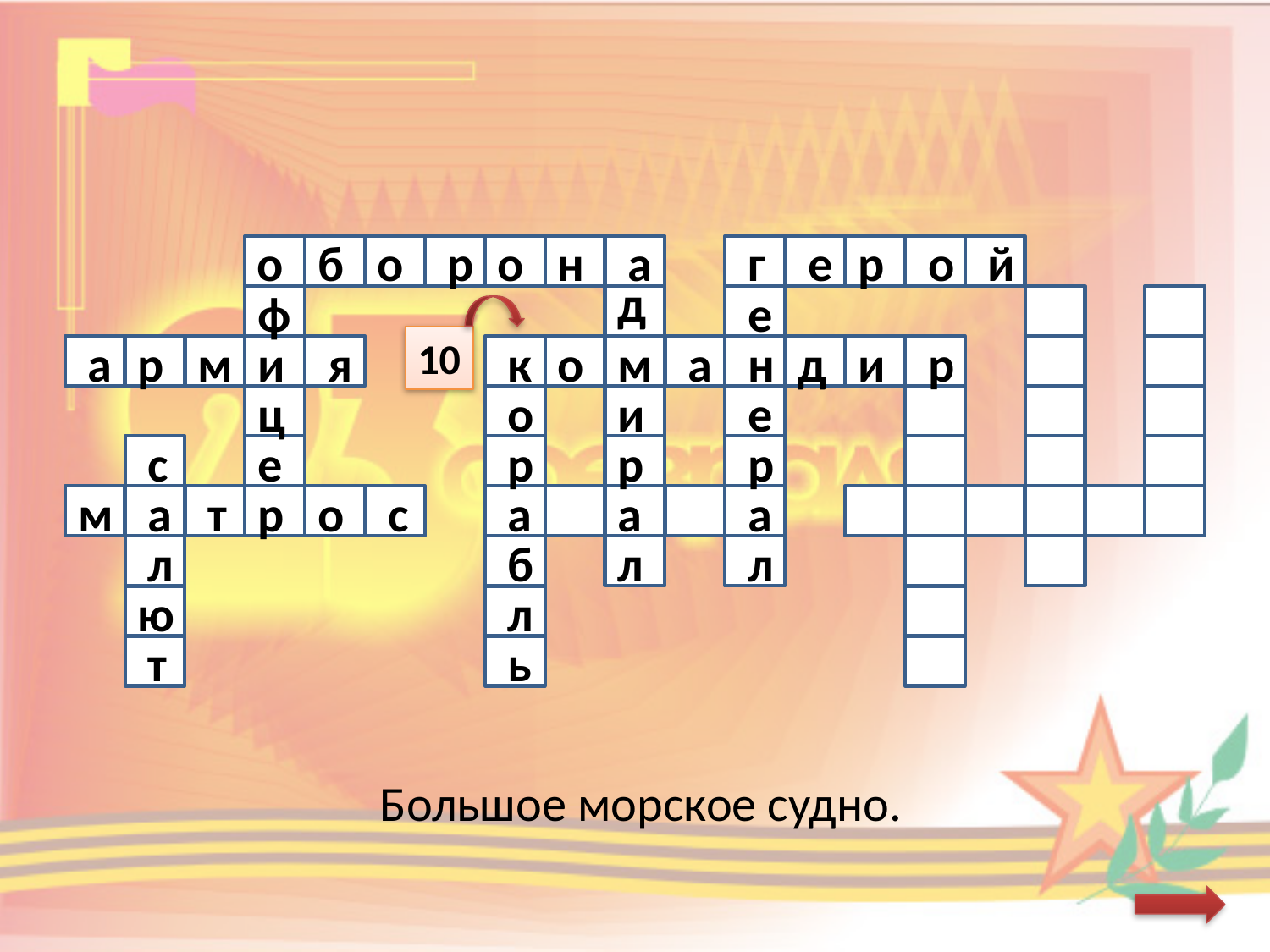

о
б
о
р
о
н
а
г
е
р
о
й

д
ф
е

а
р
м
и
я
10
к
о
м
а
н
д
и
р
ц
о
и
е
с
е
р
р
р
м
а
т
р
о
с
а
а
а
л
б
л
л
ю
л
т
ь
Большое морское судно.